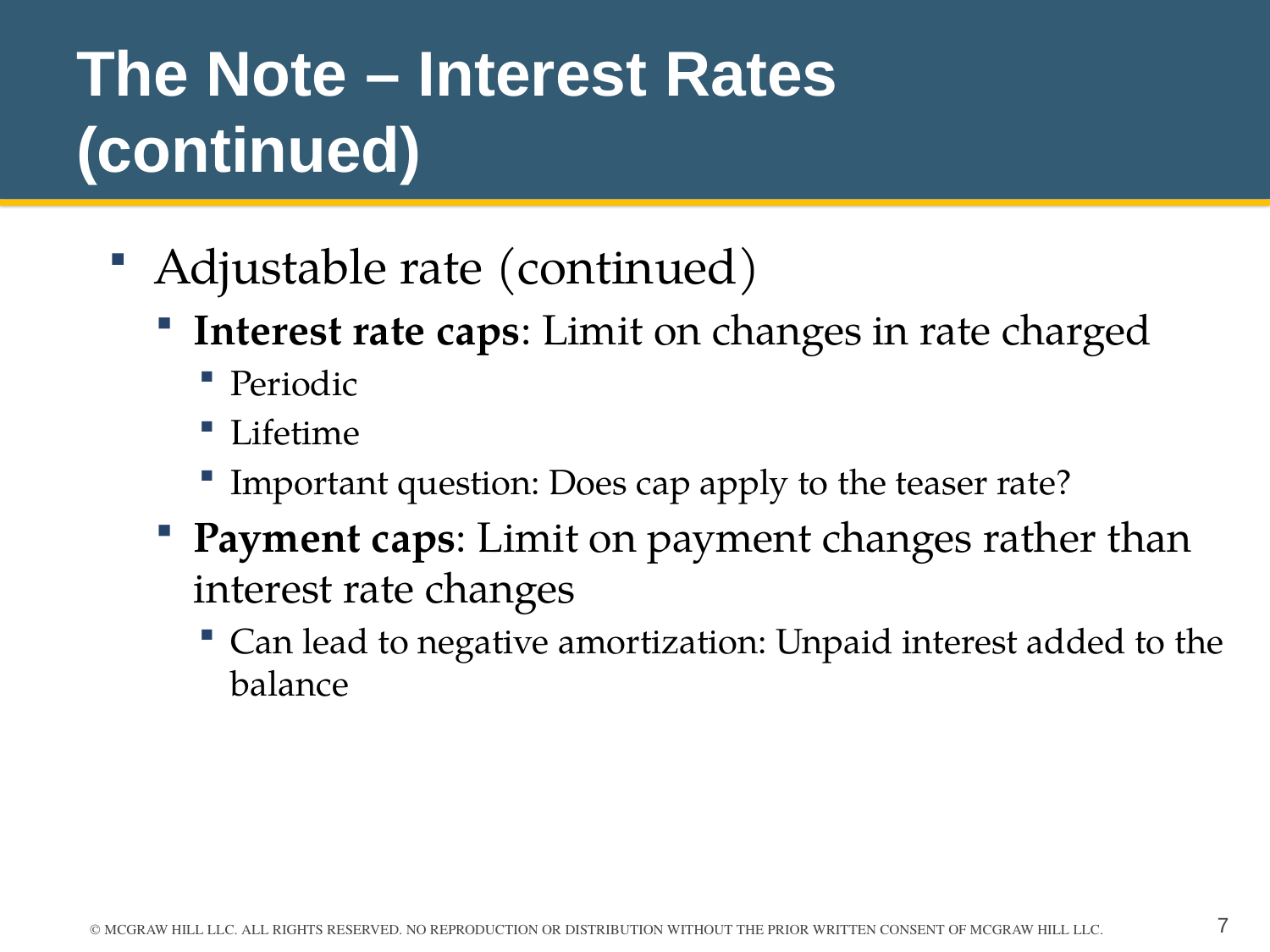

# The Note – Interest Rates (continued)
Adjustable rate (continued)
Interest rate caps: Limit on changes in rate charged
Periodic
Lifetime
Important question: Does cap apply to the teaser rate?
Payment caps: Limit on payment changes rather than interest rate changes
Can lead to negative amortization: Unpaid interest added to the balance
© MCGRAW HILL LLC. ALL RIGHTS RESERVED. NO REPRODUCTION OR DISTRIBUTION WITHOUT THE PRIOR WRITTEN CONSENT OF MCGRAW HILL LLC.
7